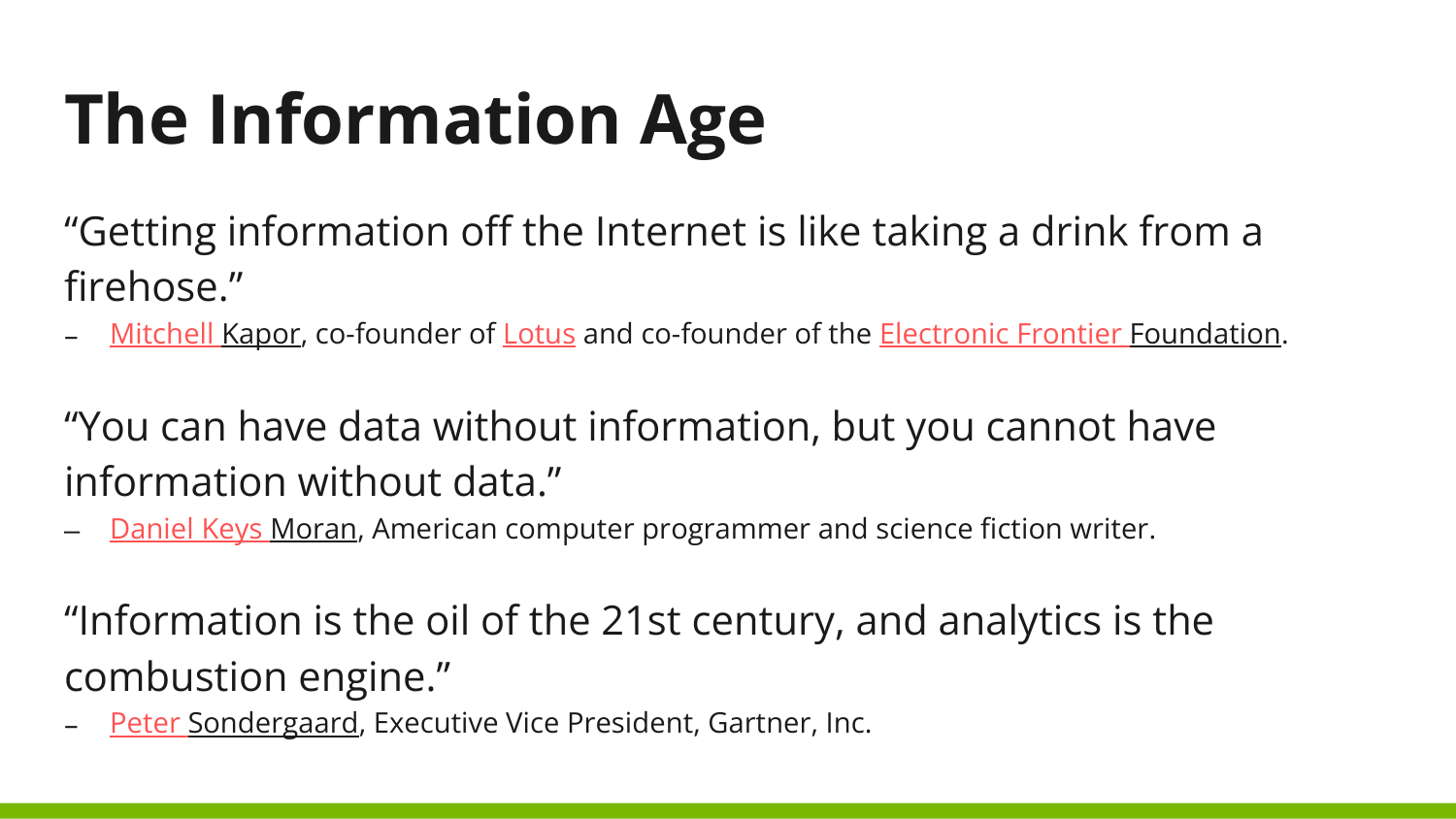

# The Information Age
“Getting information off the Internet is like taking a drink from a firehose.”
Mitchell Kapor, co-founder of Lotus and co-founder of the Electronic Frontier Foundation.

“You can have data without information, but you cannot have information without data.”
Daniel Keys Moran, American computer programmer and science fiction writer.

“Information is the oil of the 21st century, and analytics is the combustion engine.”
Peter Sondergaard, Executive Vice President, Gartner, Inc.